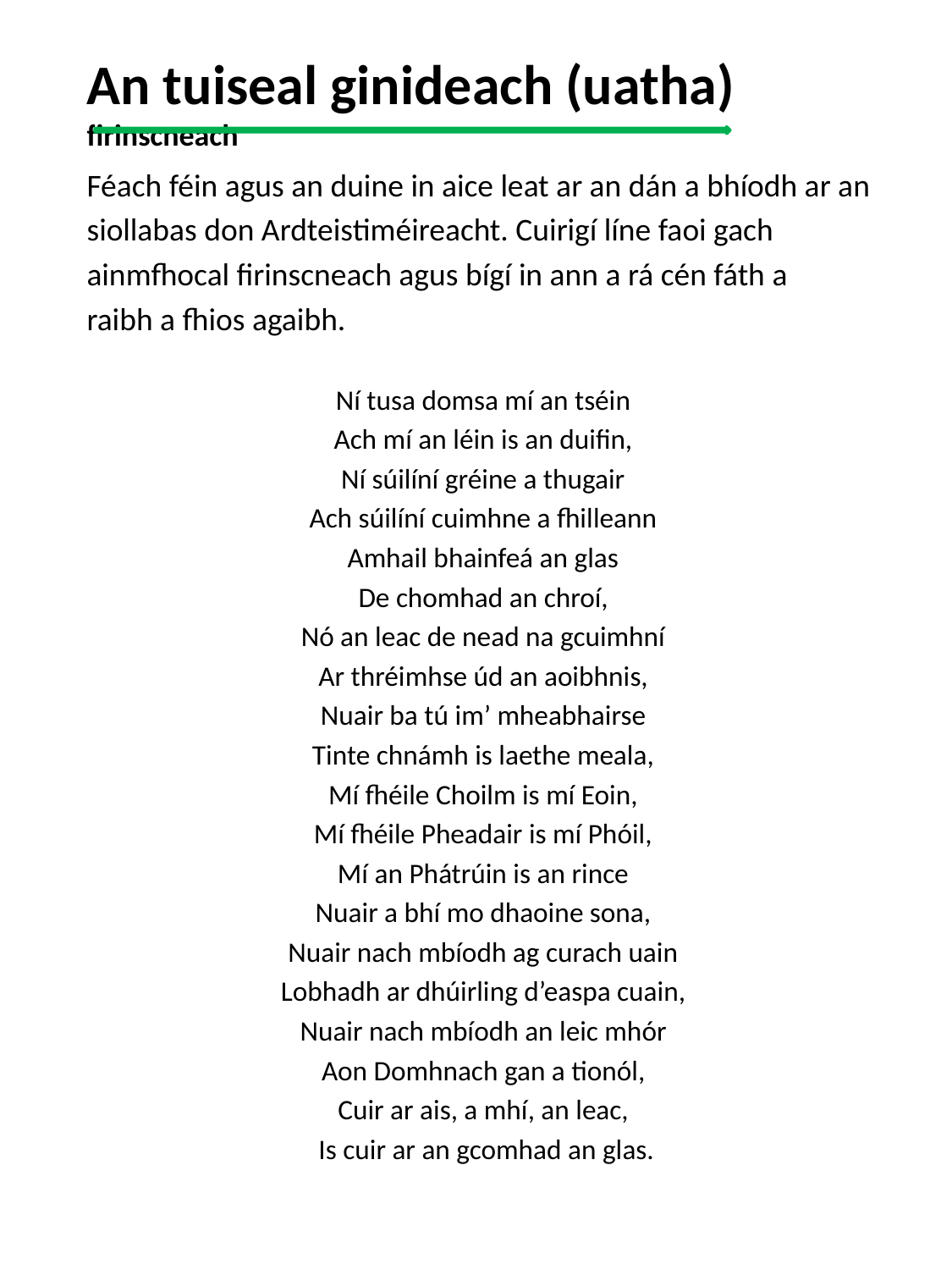

# An tuiseal ginideach (uatha)     firinscneach

Féach féin agus an duine in aice leat ar an dán a bhíodh ar an
siollabas don Ardteistiméireacht. Cuirigí líne faoi gach
ainmfhocal firinscneach agus bígí in ann a rá cén fáth a
raibh a fhios agaibh.

Ní tusa domsa mí an tséin
Ach mí an léin is an duifin,
Ní súilíní gréine a thugair
Ach súilíní cuimhne a fhilleann
Amhail bhainfeá an glas
De chomhad an chroí,
Nó an leac de nead na gcuimhní
Ar thréimhse úd an aoibhnis,
Nuair ba tú im’ mheabhairse
Tinte chnámh is laethe meala,
Mí fhéile Choilm is mí Eoin,
Mí fhéile Pheadair is mí Phóil,
Mí an Phátrúin is an rince
Nuair a bhí mo dhaoine sona,
Nuair nach mbíodh ag curach uain
Lobhadh ar dhúirling d’easpa cuain,
Nuair nach mbíodh an leic mhór
Aon Domhnach gan a tionól,
Cuir ar ais, a mhí, an leac,
Is cuir ar an gcomhad an glas.